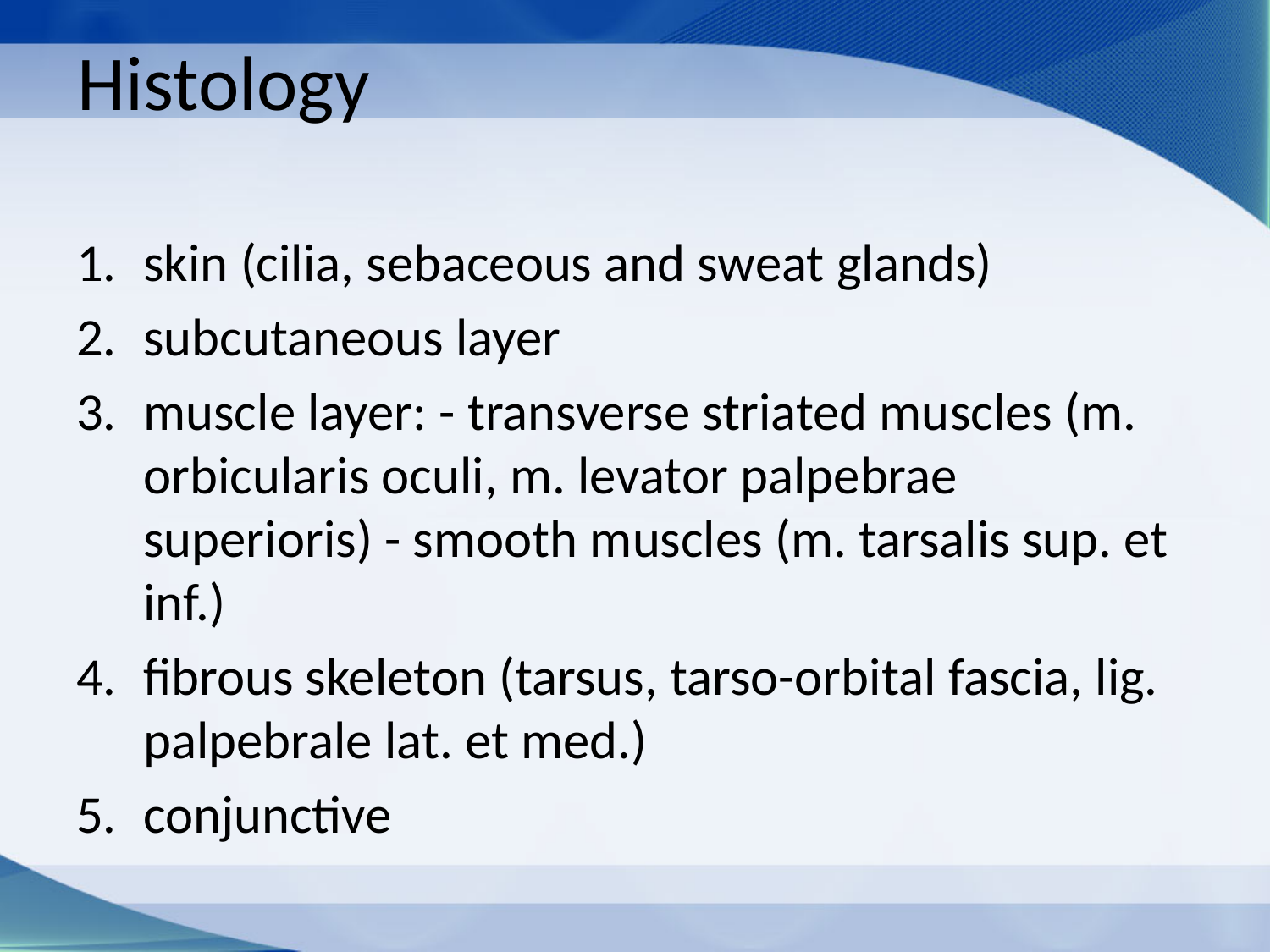

# Histology
skin (cilia, sebaceous and sweat glands)
subcutaneous layer
muscle layer: - transverse striated muscles (m. orbicularis oculi, m. levator palpebrae superioris) - smooth muscles (m. tarsalis sup. et inf.)
fibrous skeleton (tarsus, tarso-orbital fascia, lig. palpebrale lat. et med.)
conjunctive